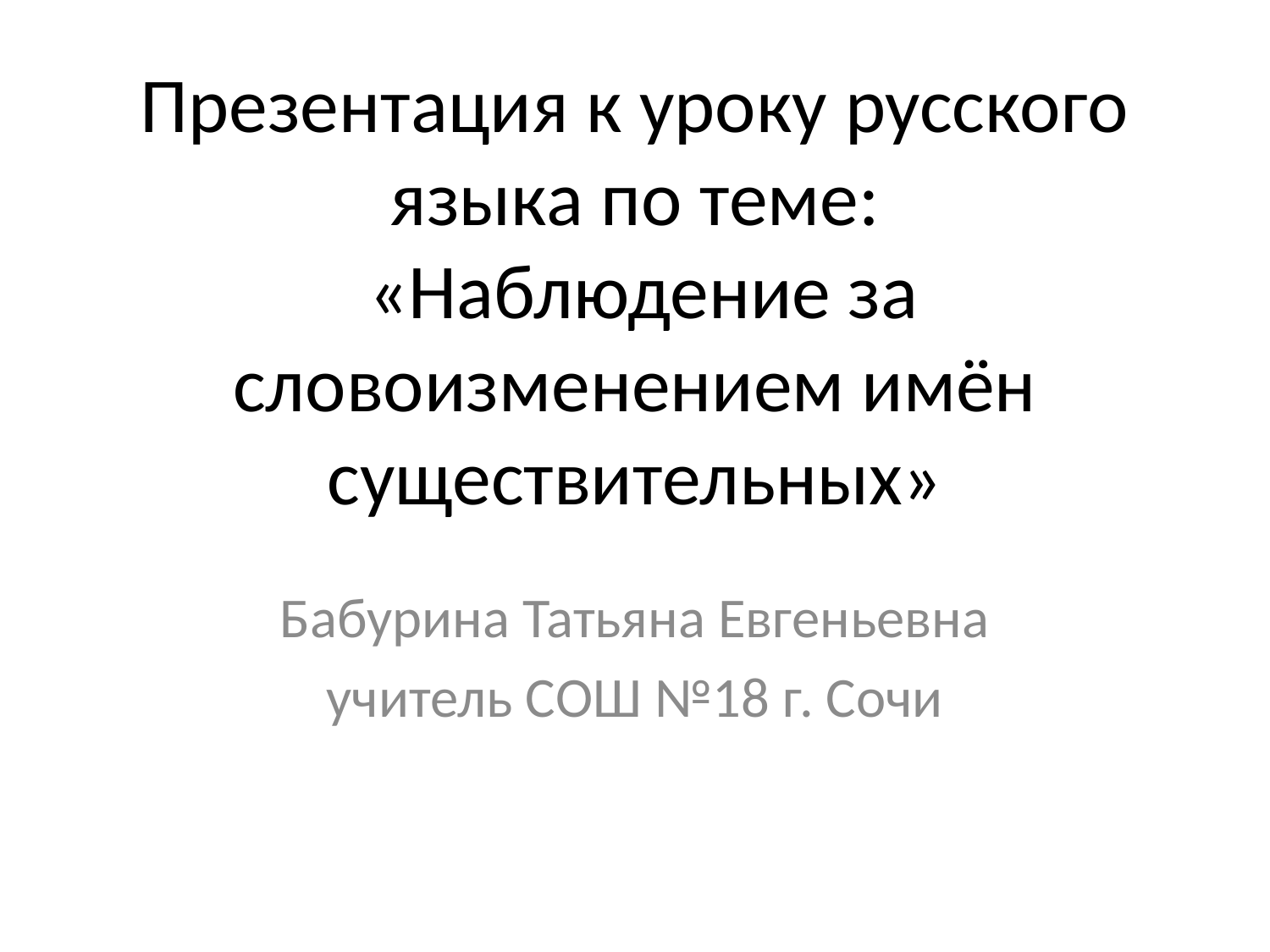

# Презентация к уроку русского языка по теме: «Наблюдение за словоизменением имён существительных»
Бабурина Татьяна Евгеньевна
учитель СОШ №18 г. Сочи